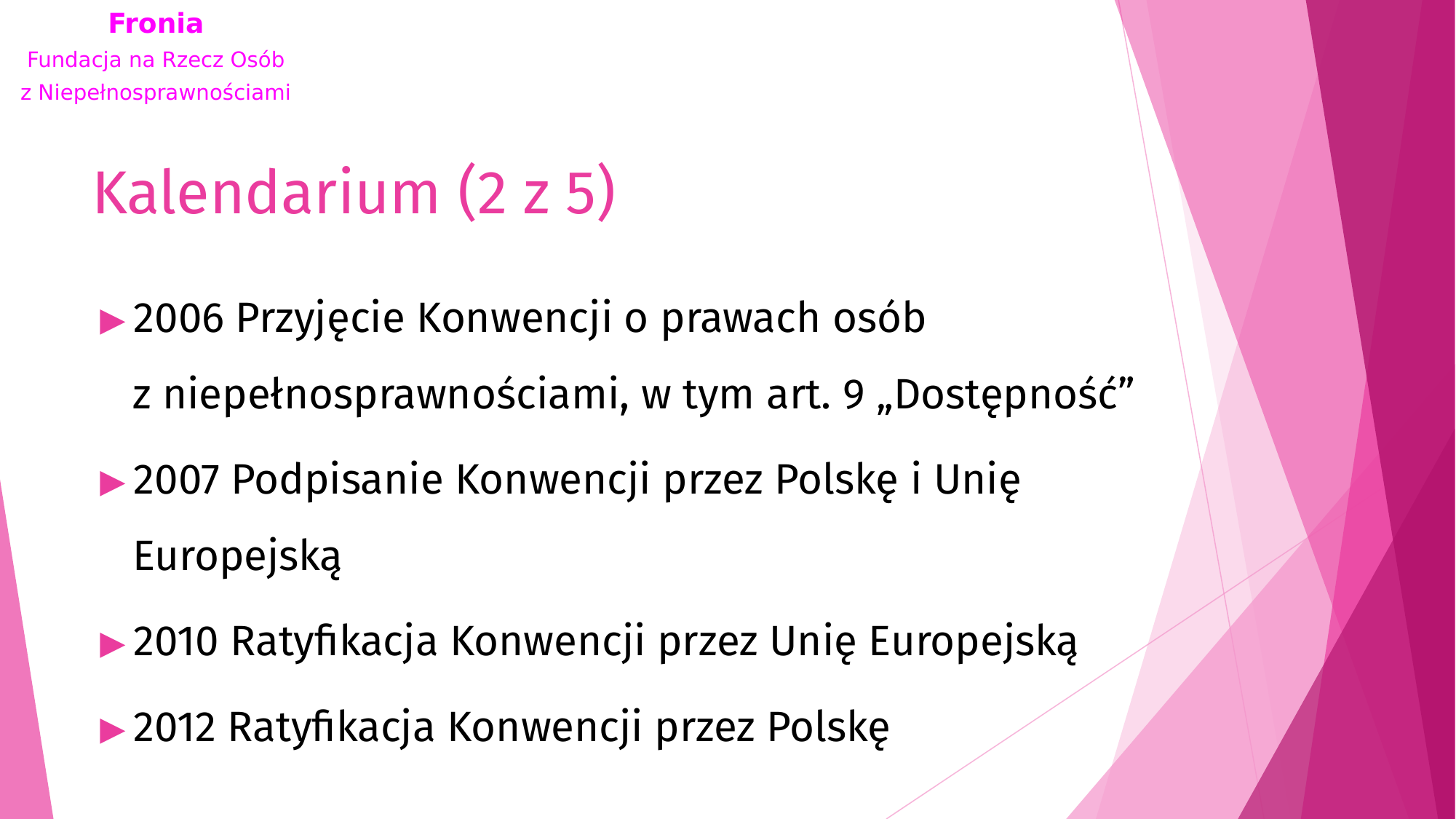

# Kalendarium (2 z 5)
2006 Przyjęcie Konwencji o prawach osób z niepełnosprawnościami, w tym art. 9 „Dostępność”
2007 Podpisanie Konwencji przez Polskę i Unię Europejską
2010 Ratyfikacja Konwencji przez Unię Europejską
2012 Ratyfikacja Konwencji przez Polskę